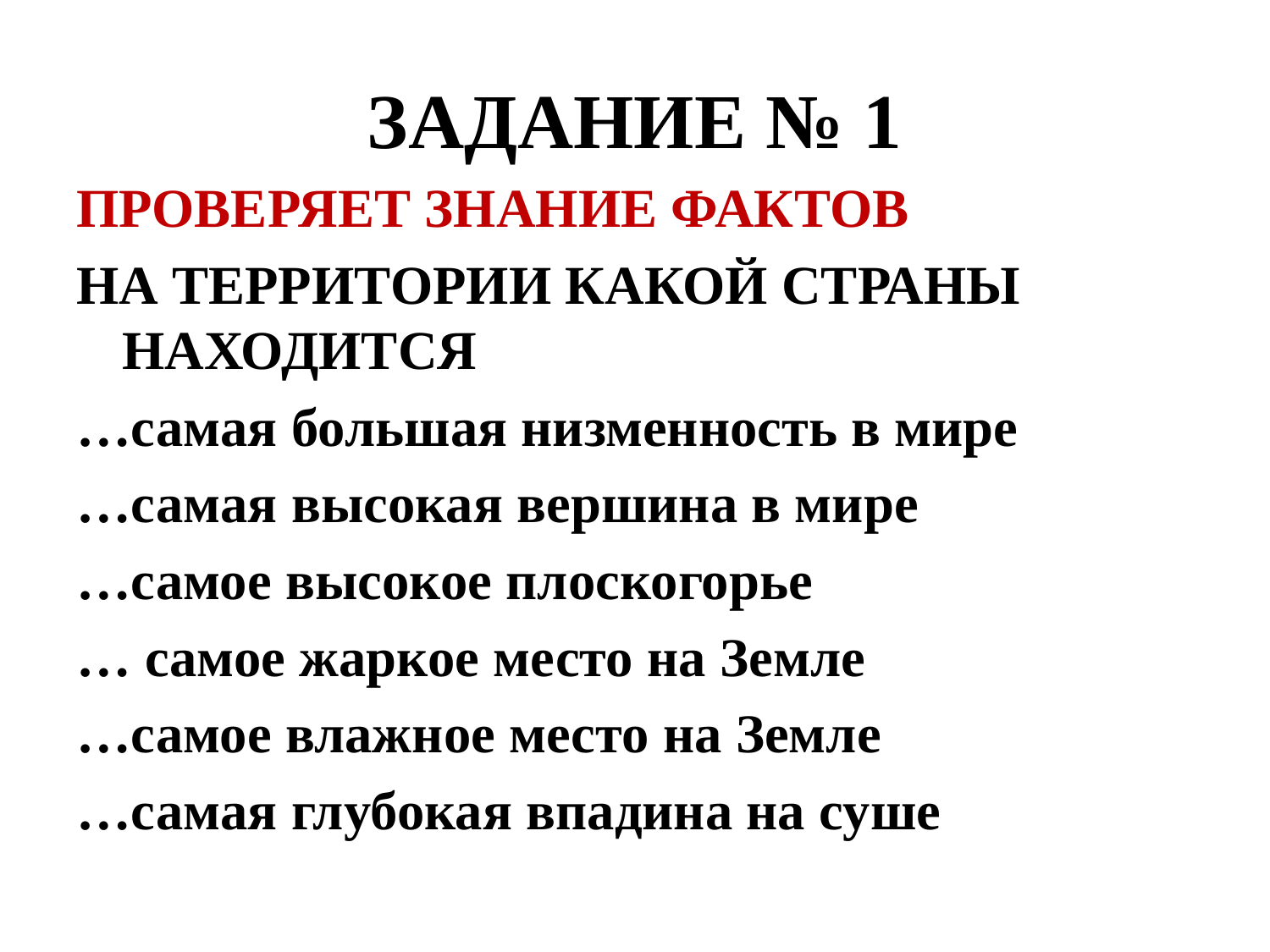

# ЗАДАНИЕ № 1
ПРОВЕРЯЕТ ЗНАНИЕ ФАКТОВ
НА ТЕРРИТОРИИ КАКОЙ СТРАНЫ НАХОДИТСЯ
…самая большая низменность в мире
…самая высокая вершина в мире
…самое высокое плоскогорье
… самое жаркое место на Земле
…самое влажное место на Земле
…самая глубокая впадина на суше